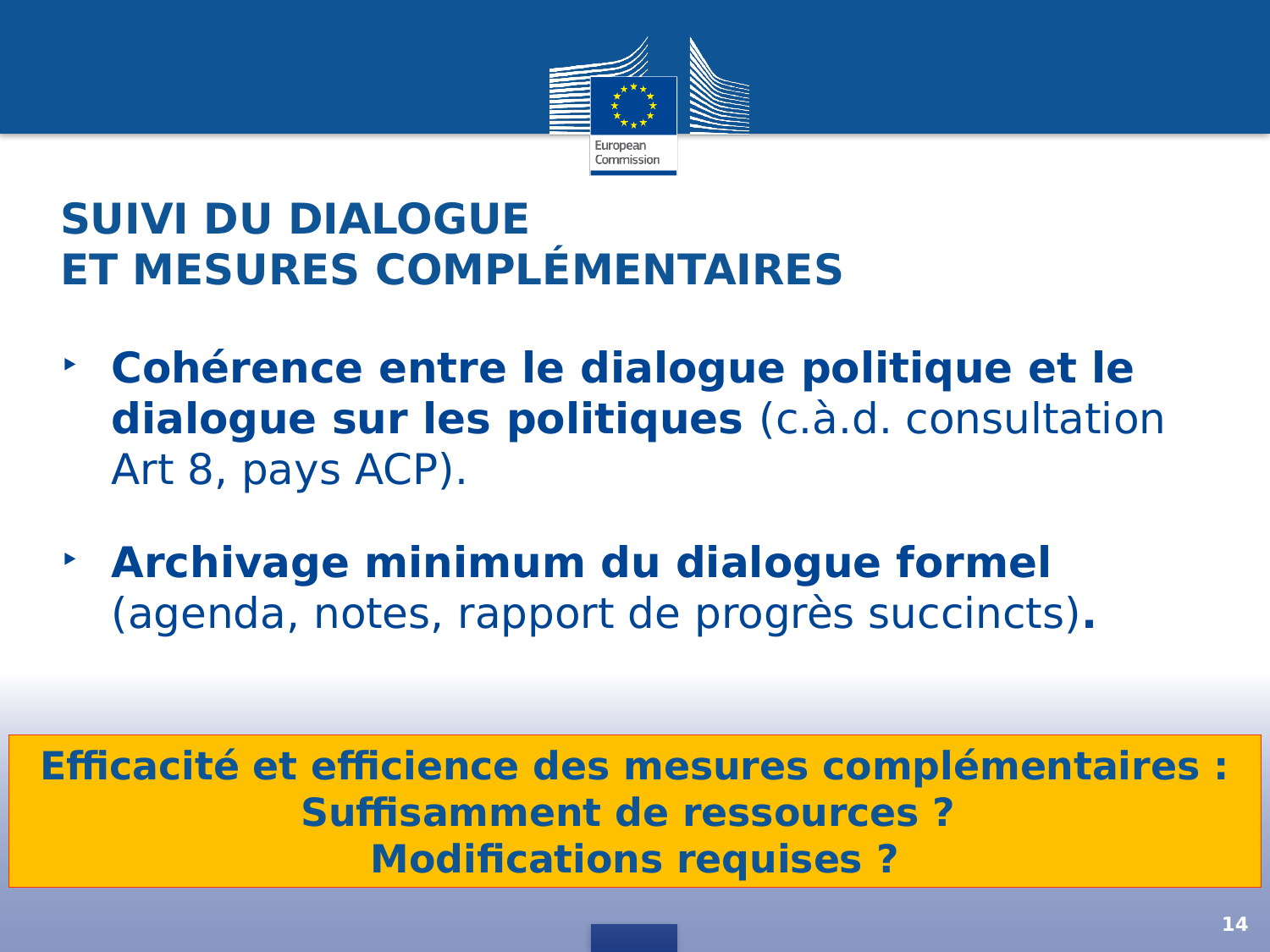

# Suivi du dialogue et mesures complémentaires
Cohérence entre le dialogue politique et le dialogue sur les politiques (c.à.d. consultation Art 8, pays ACP).
Archivage minimum du dialogue formel (agenda, notes, rapport de progrès succincts).

Efficacité et efficience des mesures complémentaires :
Suffisamment de ressources ?
Modifications requises ?
14